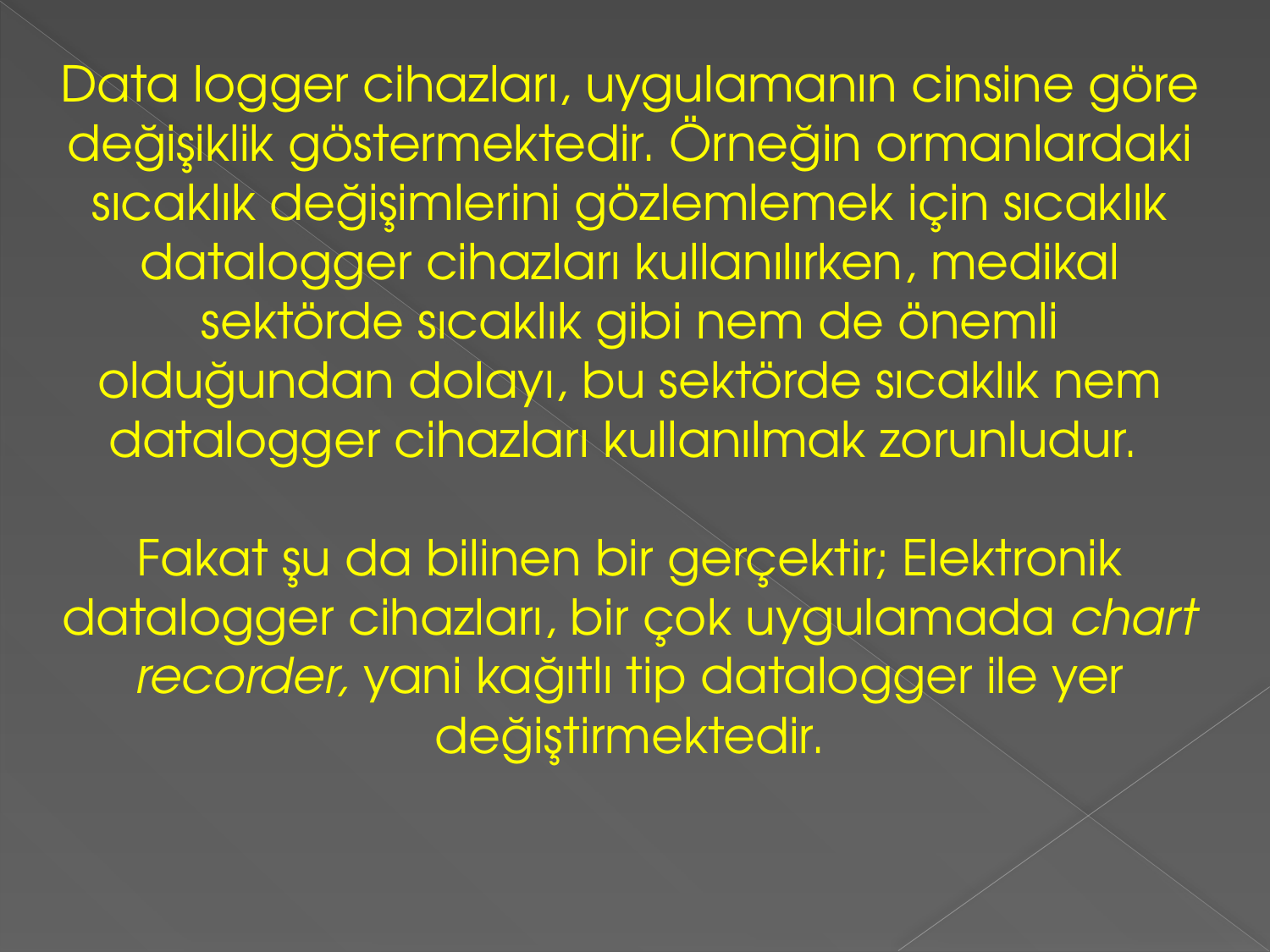

Data logger cihazları, uygulamanın cinsine göre değişiklik göstermektedir. Örneğin ormanlardaki sıcaklık değişimlerini gözlemlemek için sıcaklık datalogger cihazları kullanılırken, medikal sektörde sıcaklık gibi nem de önemli olduğundan dolayı, bu sektörde sıcaklık nem datalogger cihazları kullanılmak zorunludur.

Fakat şu da bilinen bir gerçektir; Elektronik datalogger cihazları, bir çok uygulamada chart recorder, yani kağıtlı tip datalogger ile yer değiştirmektedir.